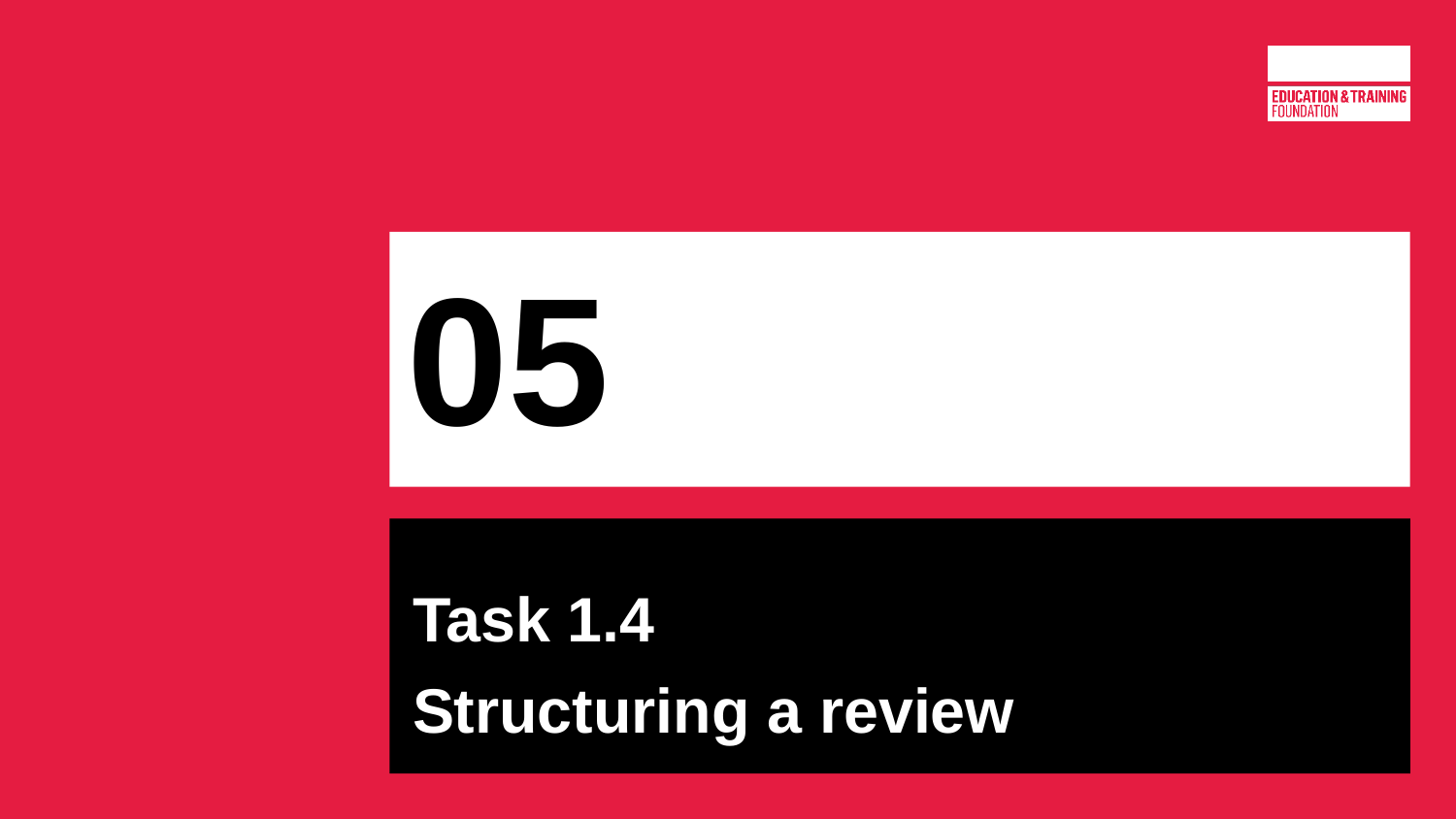

# 05
Task 1.4
Structuring a review